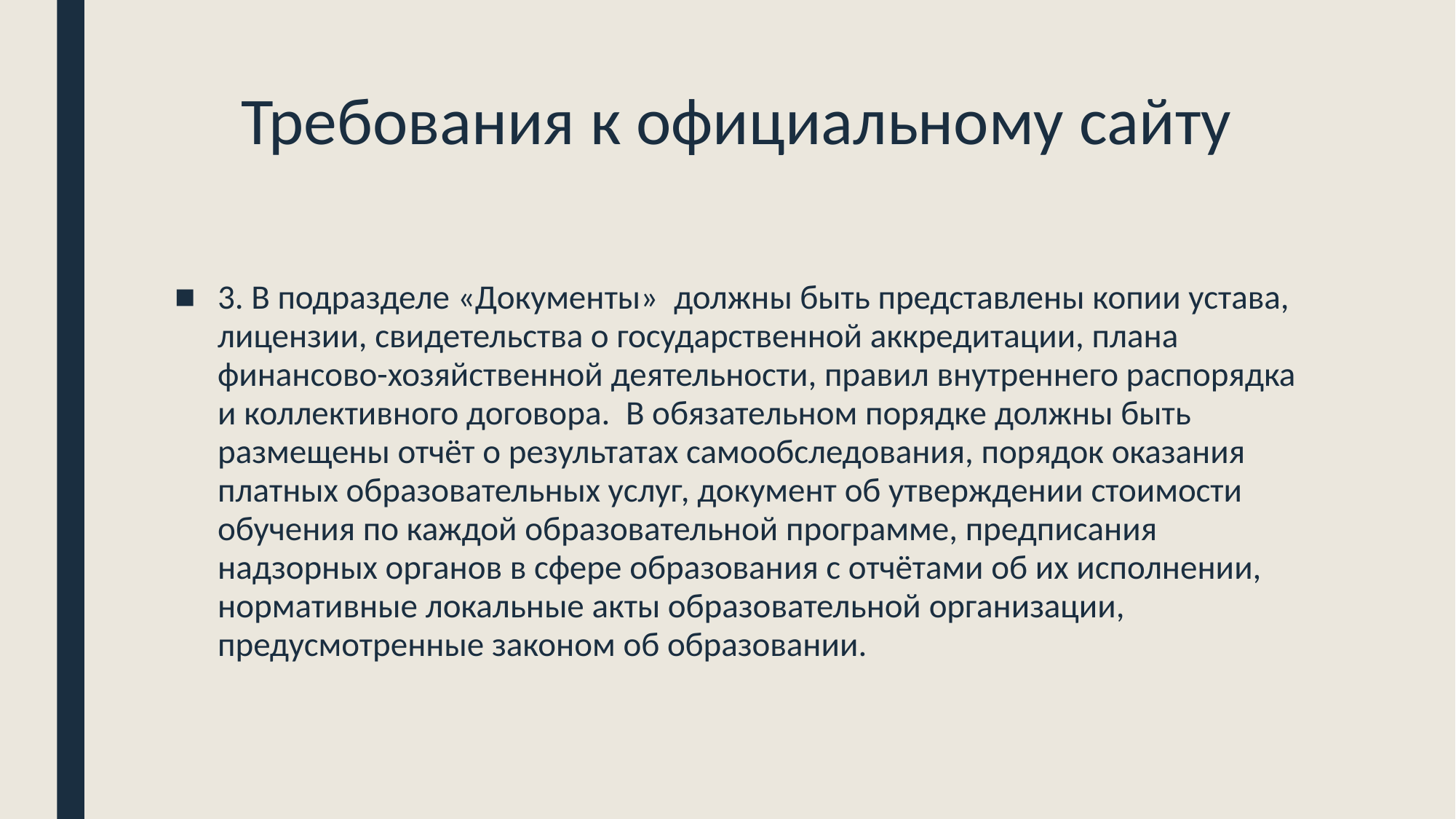

# Требования к официальному сайту
3. В подразделе «Документы»  должны быть представлены копии устава, лицензии, свидетельства о государственной аккредитации, плана финансово-хозяйственной деятельности, правил внутреннего распорядка и коллективного договора.  В обязательном порядке должны быть размещены отчёт о результатах самообследования, порядок оказания платных образовательных услуг, документ об утверждении стоимости обучения по каждой образовательной программе, предписания надзорных органов в сфере образования с отчётами об их исполнении, нормативные локальные акты образовательной организации, предусмотренные законом об образовании.